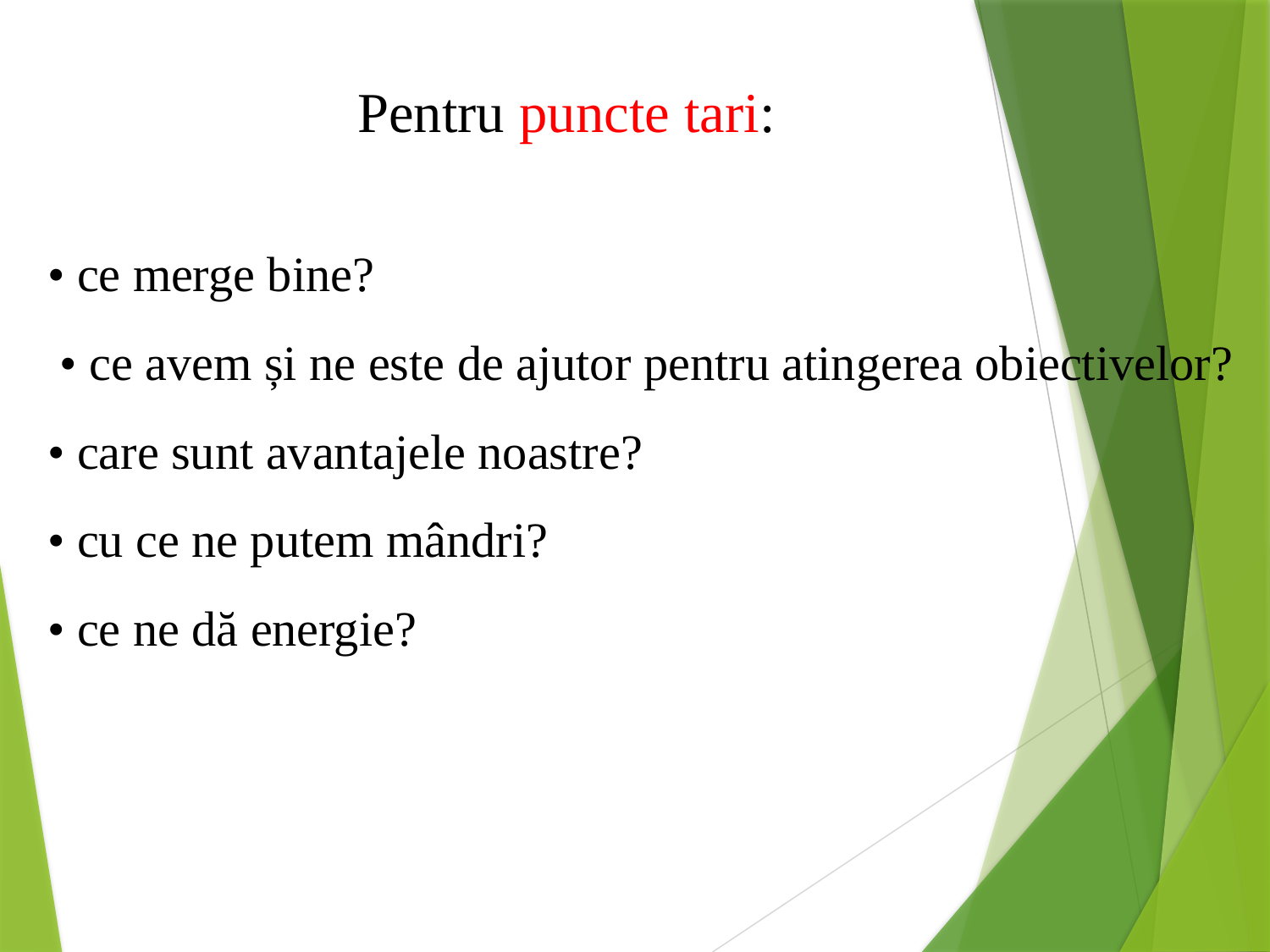

Pentru puncte tari:
• ce merge bine?
 • ce avem și ne este de ajutor pentru atingerea obiectivelor?
• care sunt avantajele noastre?
• cu ce ne putem mândri?
• ce ne dă energie?